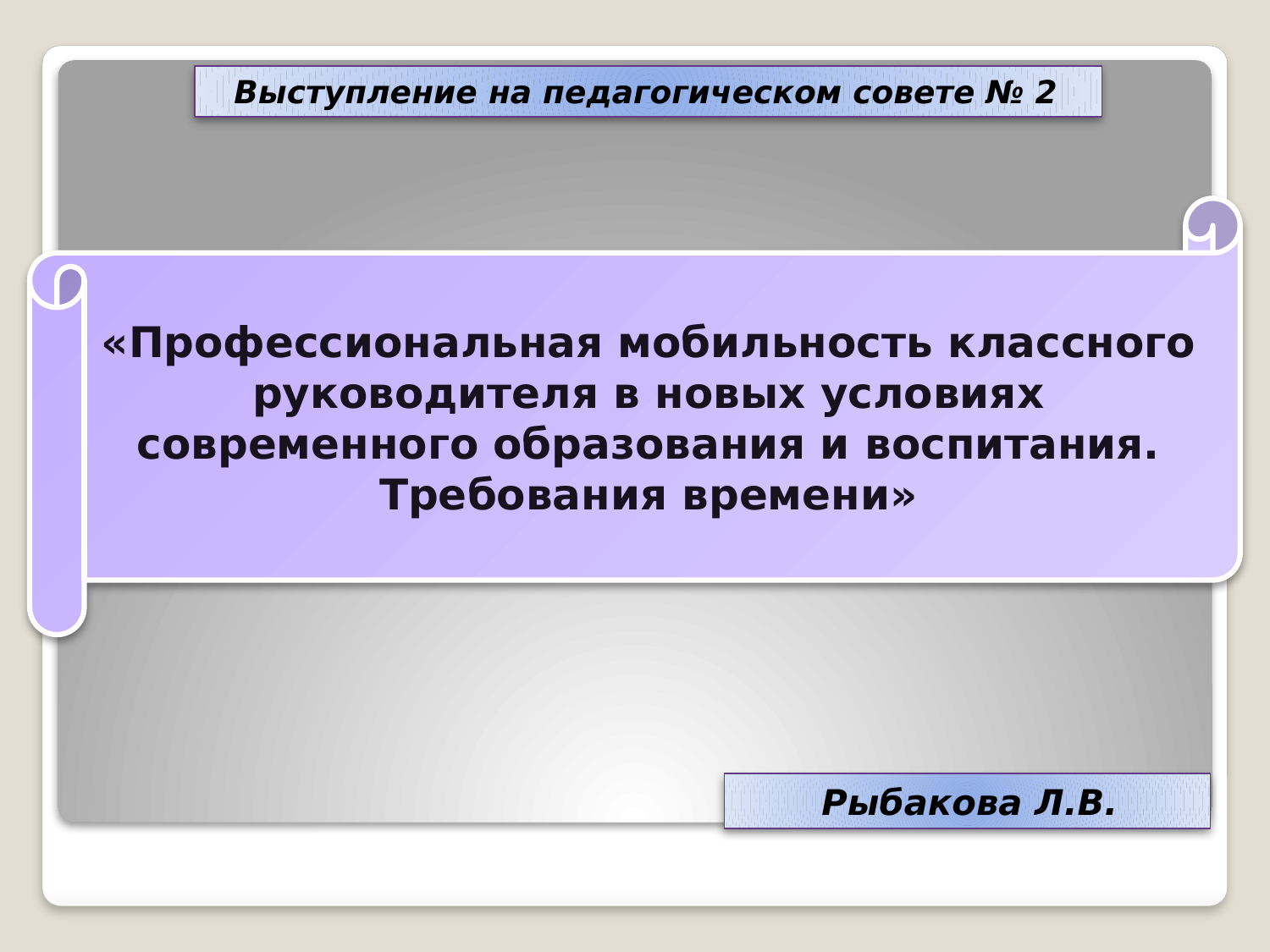

Выступление на педагогическом совете № 2
«Профессиональная мобильность классного руководителя в новых условиях современного образования и воспитания. Требования времени»
Рыбакова Л.В.